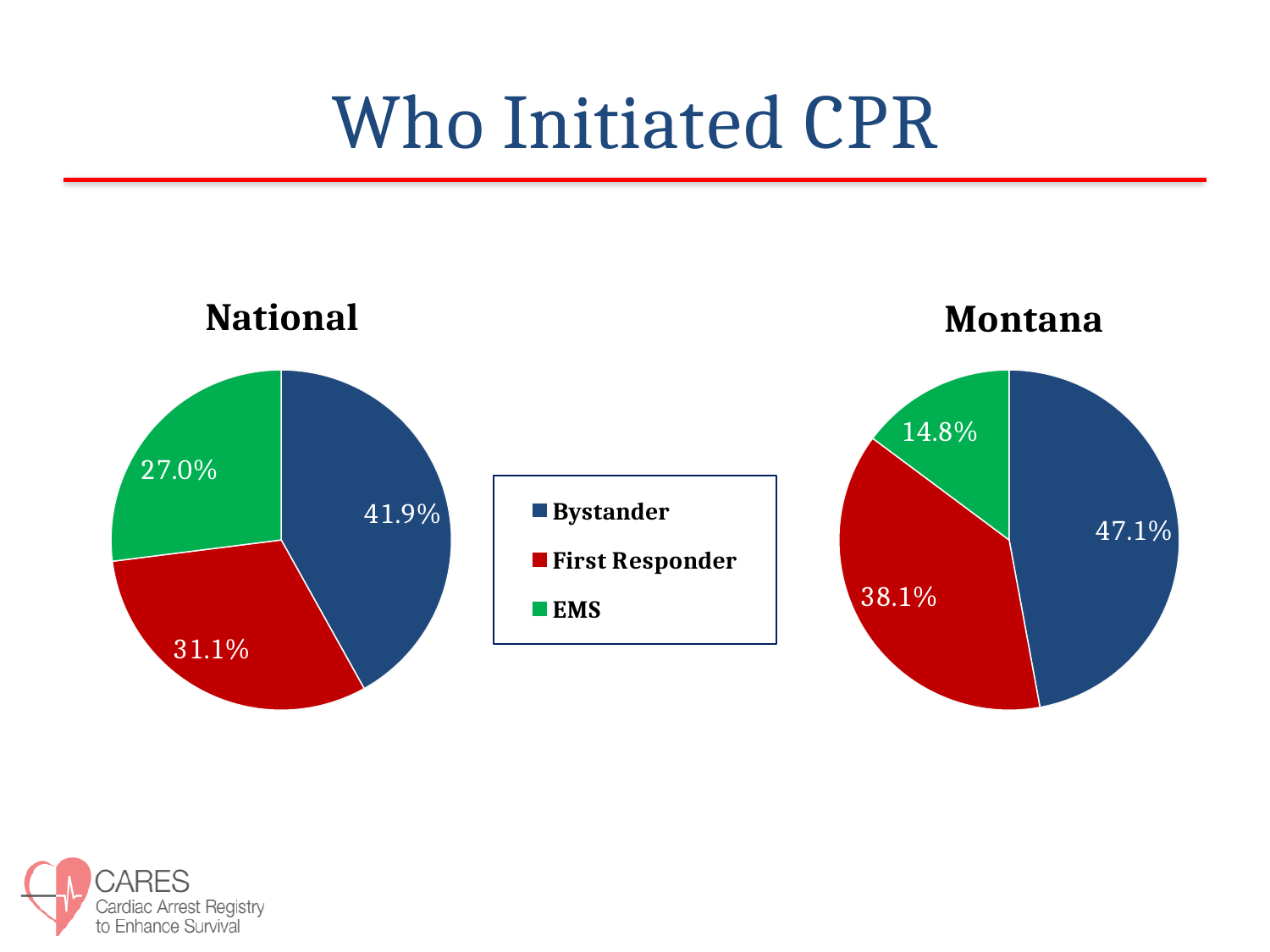

# Who Initiated CPR

### Chart: National

| Category | Who Initiated CPR |
|---|---|
| Bystander | 41.9 |
| First Responder | 31.1 |
| EMS | 27.0 |

### Chart: Montana

| Category | Who Initiated CPR |
|---|---|
| Lay Person | 47.1 |
| First Responder | 38.1 |
| EMS | 14.8 |